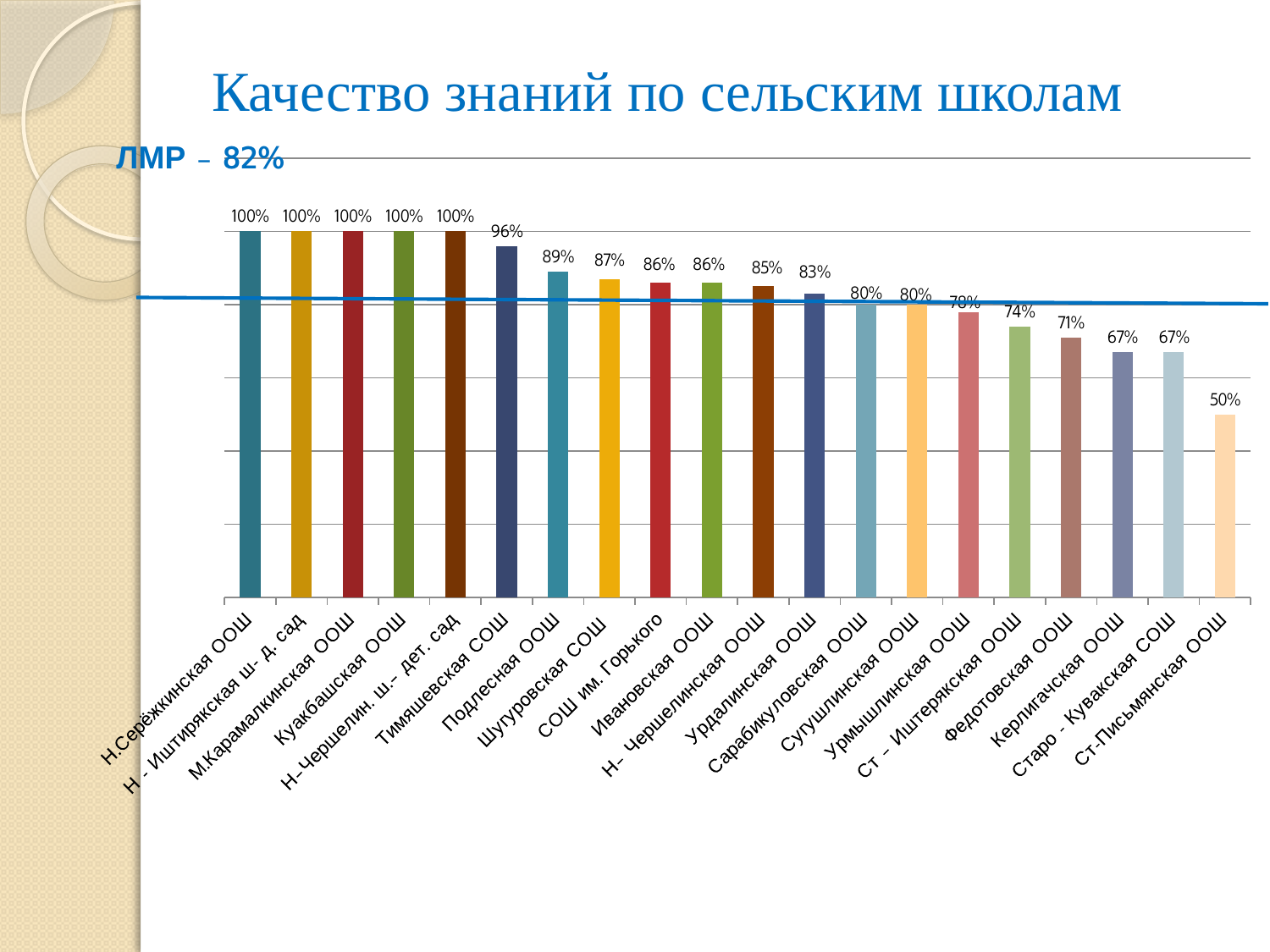

# Качество знаний по сельским школам

### Chart

| Category | Ряд 1 |
|---|---|
| Н.Серёжкинская ООШ | 1.0 |
| Н - Иштирякская ш- д. сад | 1.0 |
| М.Карамалкинская ООШ | 1.0 |
| Куакбашская ООШ | 1.0 |
| Н–Чершелин. ш.– дет. сад | 1.0 |
| Тимяшевская СОШ | 0.9600000000000006 |
| Подлесная ООШ | 0.89 |
| Шугуровская СОШ  | 0.8700000000000008 |
| СОШ им. Горького | 0.8600000000000007 |
| Ивановская ООШ | 0.8600000000000007 |
| Н– Чершелинская ООШ | 0.8500000000000006 |
| Урдалинская ООШ | 0.8300000000000006 |
| Сарабикуловская ООШ | 0.8 |
| Сугушлинская ООШ | 0.8 |
| Урмышлинская ООШ | 0.78 |
| Ст – Иштерякская ООШ | 0.7400000000000008 |
| Федотовская ООШ | 0.7100000000000006 |
| Керлигачская ООШ | 0.670000000000001 |
| Старо - Кувакская СОШ | 0.670000000000001 |
| Ст-Письмянская ООШ | 0.5 |